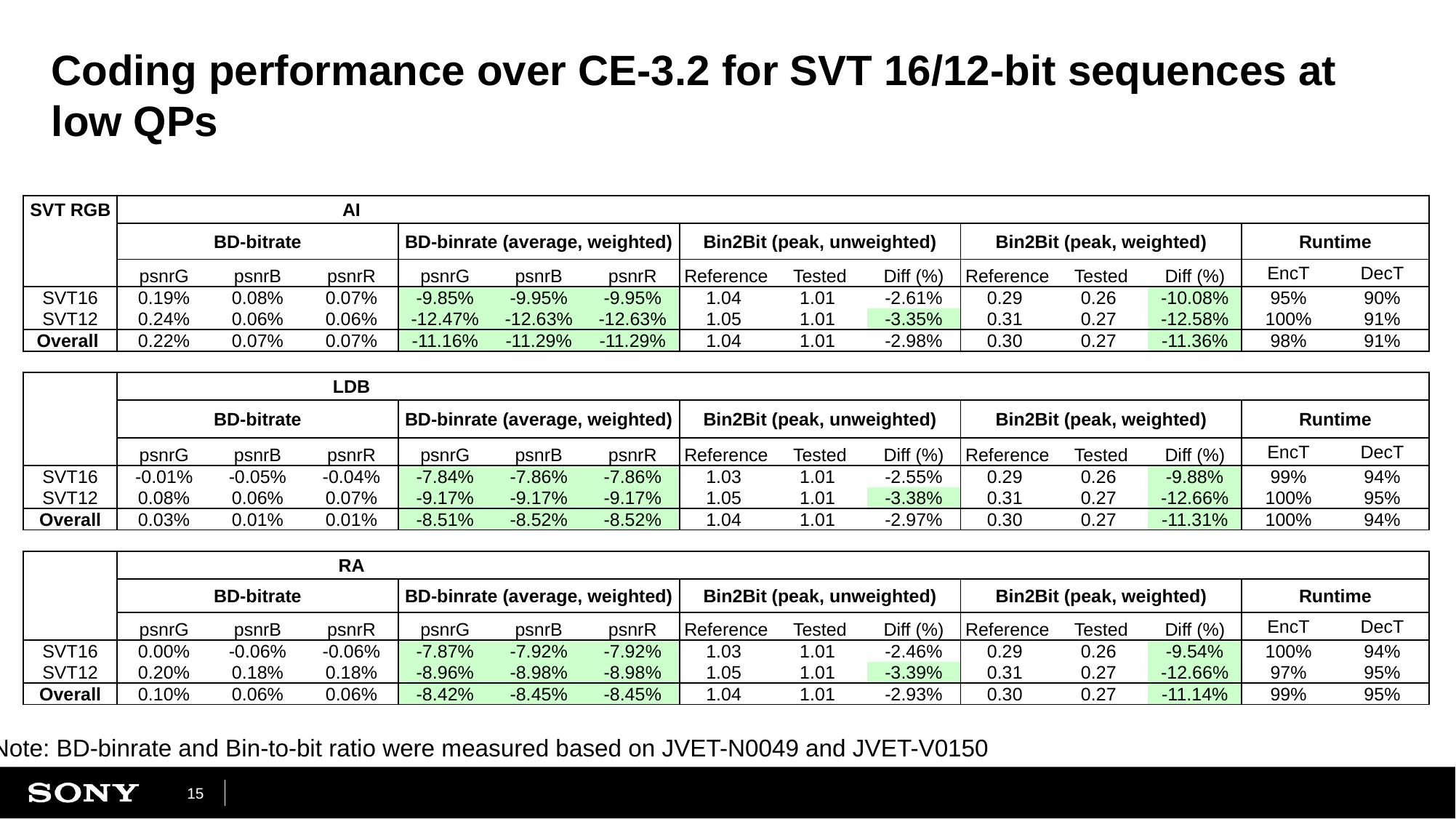

# Coding performance over CE-3.2 for SVT 16/12-bit sequences at low QPs
| SVT RGB |  |  | AI |  |  |  |  |  |  |  |  |  |  |  |
| --- | --- | --- | --- | --- | --- | --- | --- | --- | --- | --- | --- | --- | --- | --- |
|  | BD-bitrate |  |  | BD-binrate (average, weighted) |  |  | Bin2Bit (peak, unweighted) |  |  | Bin2Bit (peak, weighted) |  |  | Runtime |  |
|  | psnrG | psnrB | psnrR | psnrG | psnrB | psnrR | Reference | Tested | Diff (%) | Reference | Tested | Diff (%) | EncT | DecT |
| SVT16 | 0.19% | 0.08% | 0.07% | -9.85% | -9.95% | -9.95% | 1.04 | 1.01 | -2.61% | 0.29 | 0.26 | -10.08% | 95% | 90% |
| SVT12 | 0.24% | 0.06% | 0.06% | -12.47% | -12.63% | -12.63% | 1.05 | 1.01 | -3.35% | 0.31 | 0.27 | -12.58% | 100% | 91% |
| Overall | 0.22% | 0.07% | 0.07% | -11.16% | -11.29% | -11.29% | 1.04 | 1.01 | -2.98% | 0.30 | 0.27 | -11.36% | 98% | 91% |
|  |  |  |  |  |  |  |  |  |  |  |  |  |  |  |
|  |  |  | LDB |  |  |  |  |  |  |  |  |  |  |  |
|  | BD-bitrate |  |  | BD-binrate (average, weighted) |  |  | Bin2Bit (peak, unweighted) |  |  | Bin2Bit (peak, weighted) |  |  | Runtime |  |
|  | psnrG | psnrB | psnrR | psnrG | psnrB | psnrR | Reference | Tested | Diff (%) | Reference | Tested | Diff (%) | EncT | DecT |
| SVT16 | -0.01% | -0.05% | -0.04% | -7.84% | -7.86% | -7.86% | 1.03 | 1.01 | -2.55% | 0.29 | 0.26 | -9.88% | 99% | 94% |
| SVT12 | 0.08% | 0.06% | 0.07% | -9.17% | -9.17% | -9.17% | 1.05 | 1.01 | -3.38% | 0.31 | 0.27 | -12.66% | 100% | 95% |
| Overall | 0.03% | 0.01% | 0.01% | -8.51% | -8.52% | -8.52% | 1.04 | 1.01 | -2.97% | 0.30 | 0.27 | -11.31% | 100% | 94% |
|  |  |  |  |  |  |  |  |  |  |  |  |  |  |  |
|  |  |  | RA |  |  |  |  |  |  |  |  |  |  |  |
|  | BD-bitrate |  |  | BD-binrate (average, weighted) |  |  | Bin2Bit (peak, unweighted) |  |  | Bin2Bit (peak, weighted) |  |  | Runtime |  |
|  | psnrG | psnrB | psnrR | psnrG | psnrB | psnrR | Reference | Tested | Diff (%) | Reference | Tested | Diff (%) | EncT | DecT |
| SVT16 | 0.00% | -0.06% | -0.06% | -7.87% | -7.92% | -7.92% | 1.03 | 1.01 | -2.46% | 0.29 | 0.26 | -9.54% | 100% | 94% |
| SVT12 | 0.20% | 0.18% | 0.18% | -8.96% | -8.98% | -8.98% | 1.05 | 1.01 | -3.39% | 0.31 | 0.27 | -12.66% | 97% | 95% |
| Overall | 0.10% | 0.06% | 0.06% | -8.42% | -8.45% | -8.45% | 1.04 | 1.01 | -2.93% | 0.30 | 0.27 | -11.14% | 99% | 95% |
Note: BD-binrate and Bin-to-bit ratio were measured based on JVET-N0049 and JVET-V0150